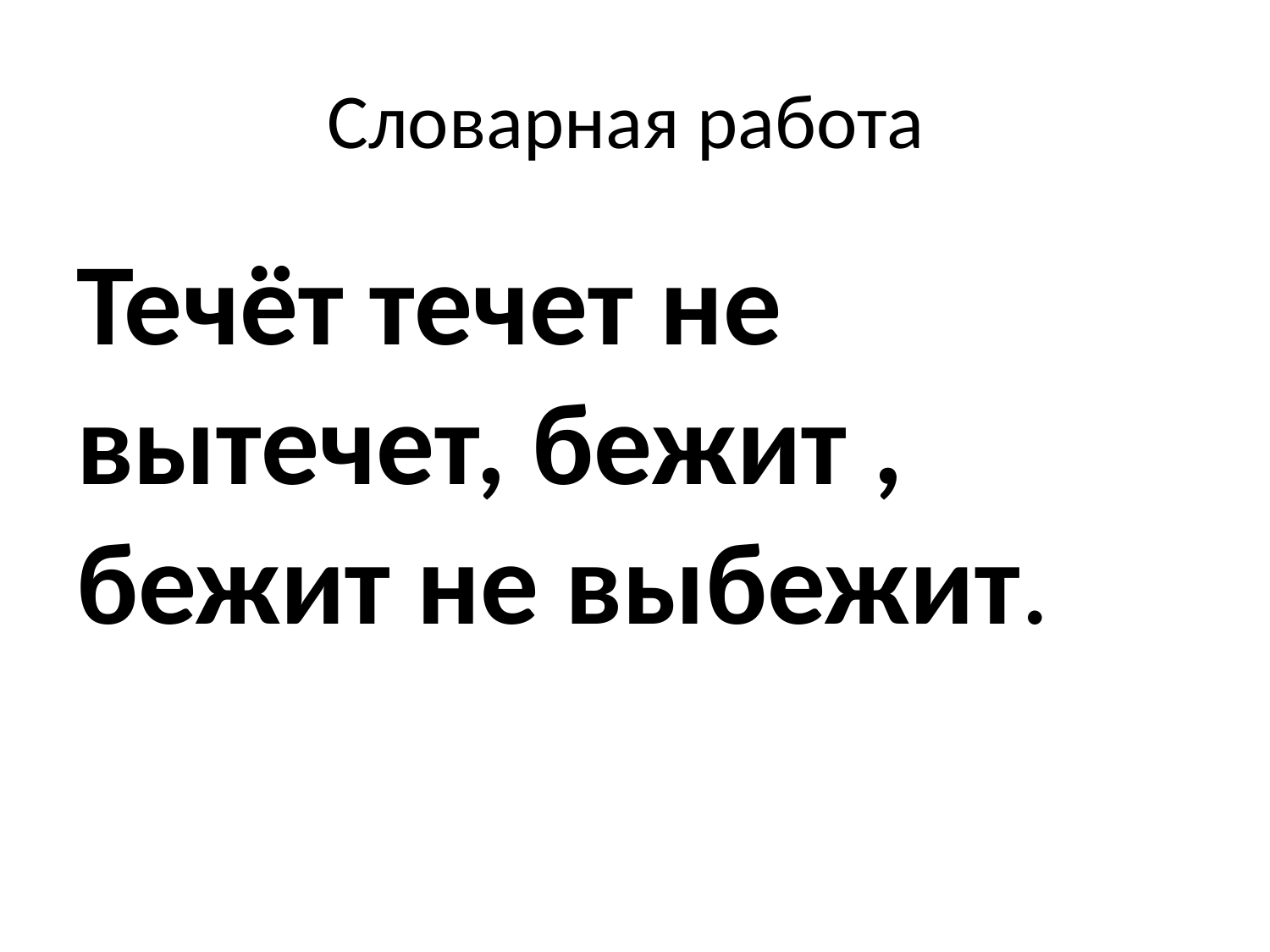

# Словарная работа
Течёт течет не вытечет, бежит , бежит не выбежит.